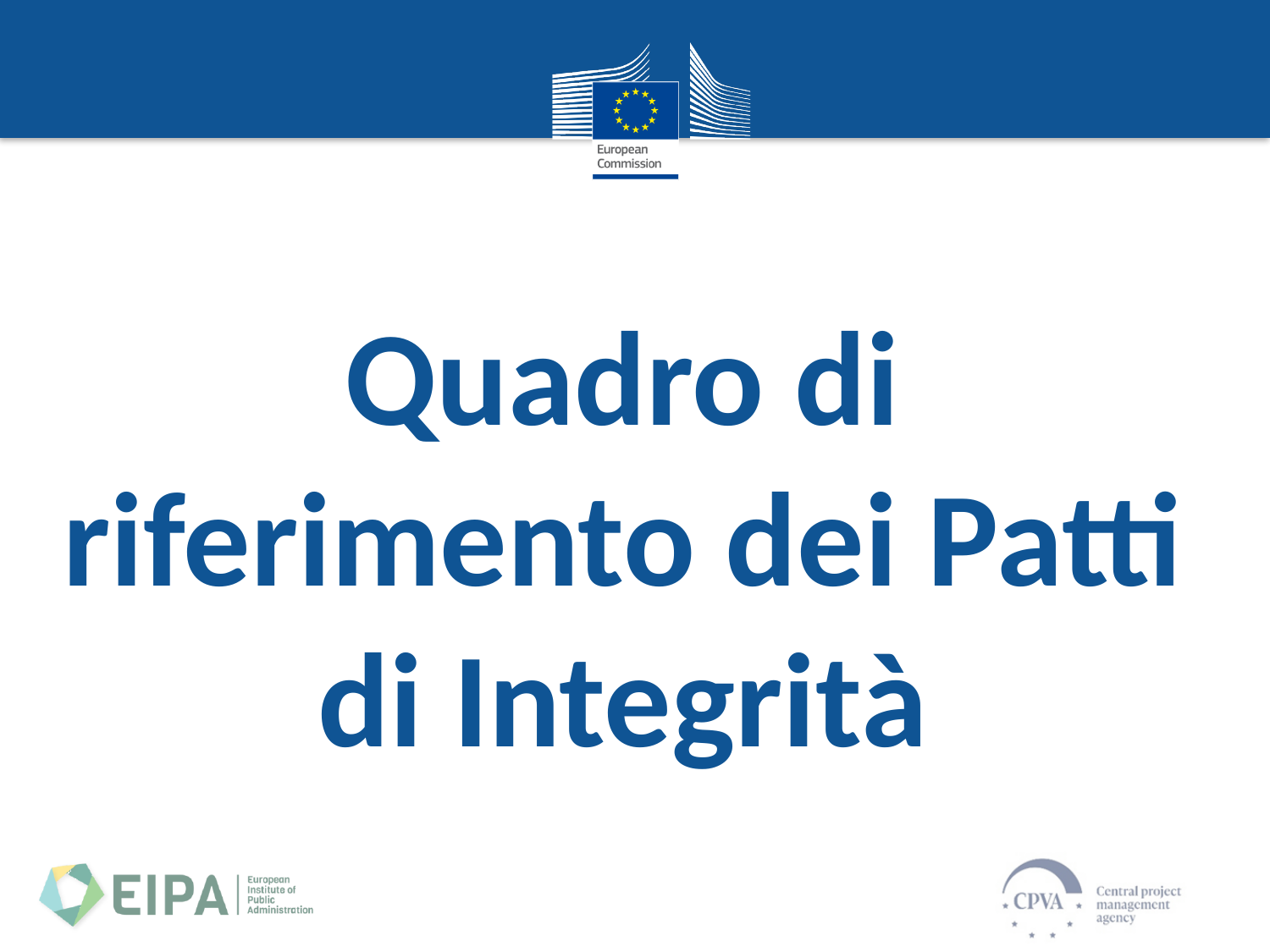

Quadro di riferimento dei Patti di Integrità